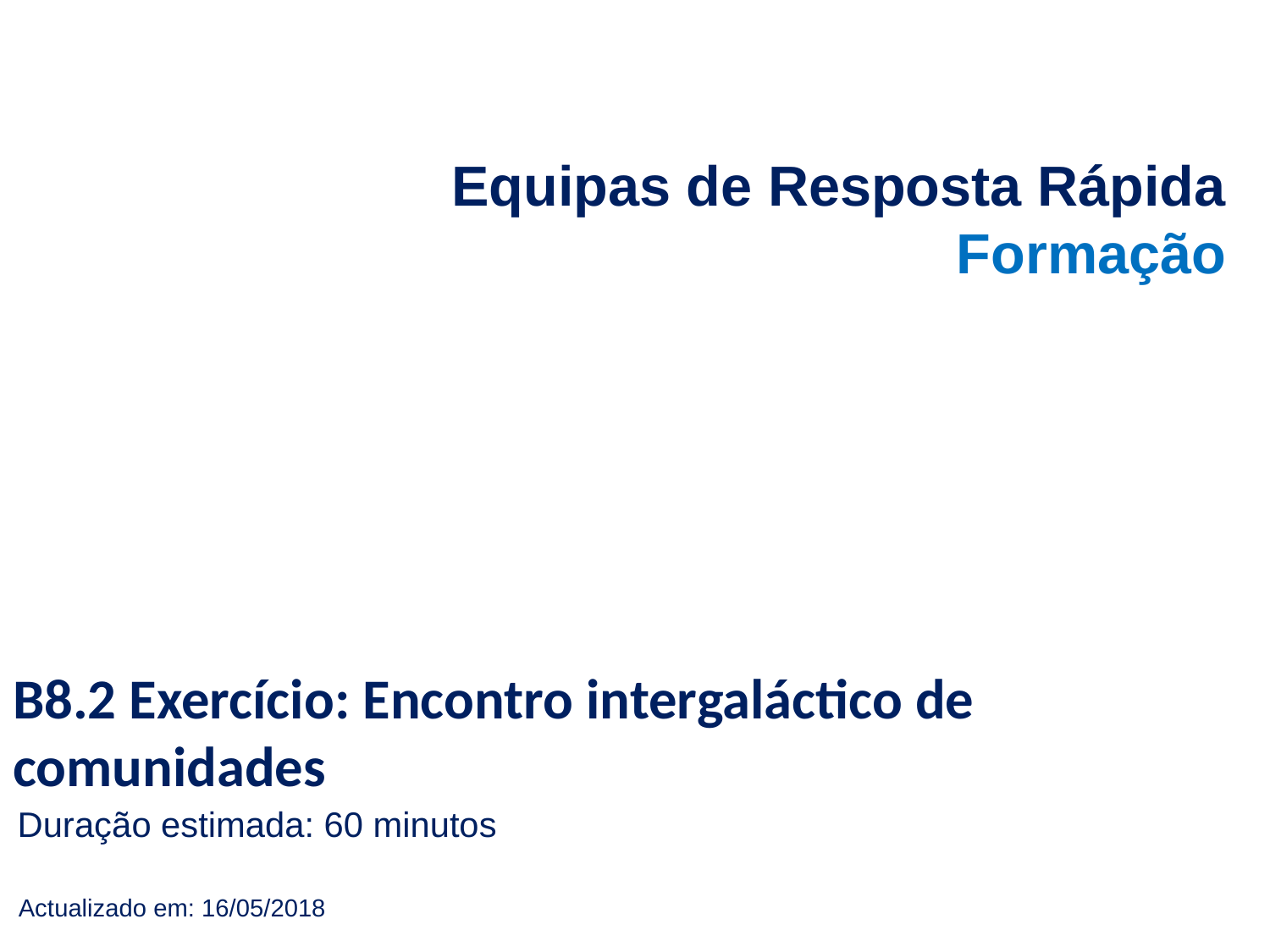

Equipas de Resposta Rápida
Formação
B8.2 Exercício: Encontro intergaláctico de comunidades
Duração estimada: 60 minutos
Actualizado em: 16/05/2018